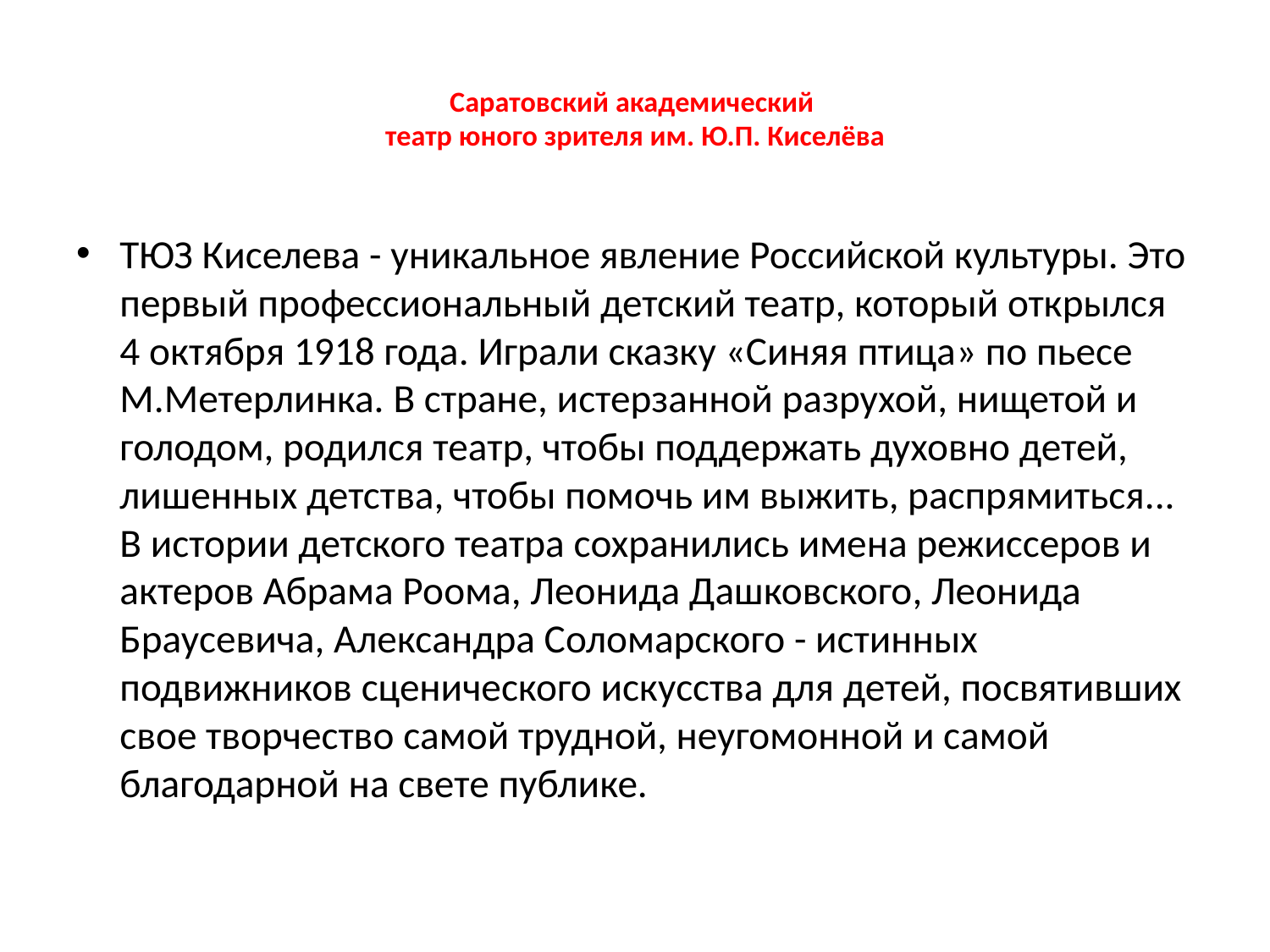

# Саратовский академический театр юного зрителя им. Ю.П. Киселёва
ТЮЗ Киселева - уникальное явление Российской культуры. Это первый профессиональный детский театр, который открылся 4 октября 1918 года. Играли сказку «Синяя птица» по пьесе М.Метерлинка. В стране, истерзанной разрухой, нищетой и голодом, родился театр, чтобы поддержать духовно детей, лишенных детства, чтобы помочь им выжить, распрямиться... В истории детского театра сохранились имена режиссеров и актеров Абрама Роома, Леонида Дашковского, Леонида Браусевича, Александра Соломарского - истинных подвижников сценического искусства для детей, посвятивших свое творчество самой трудной, неугомонной и самой благодарной на свете публике.